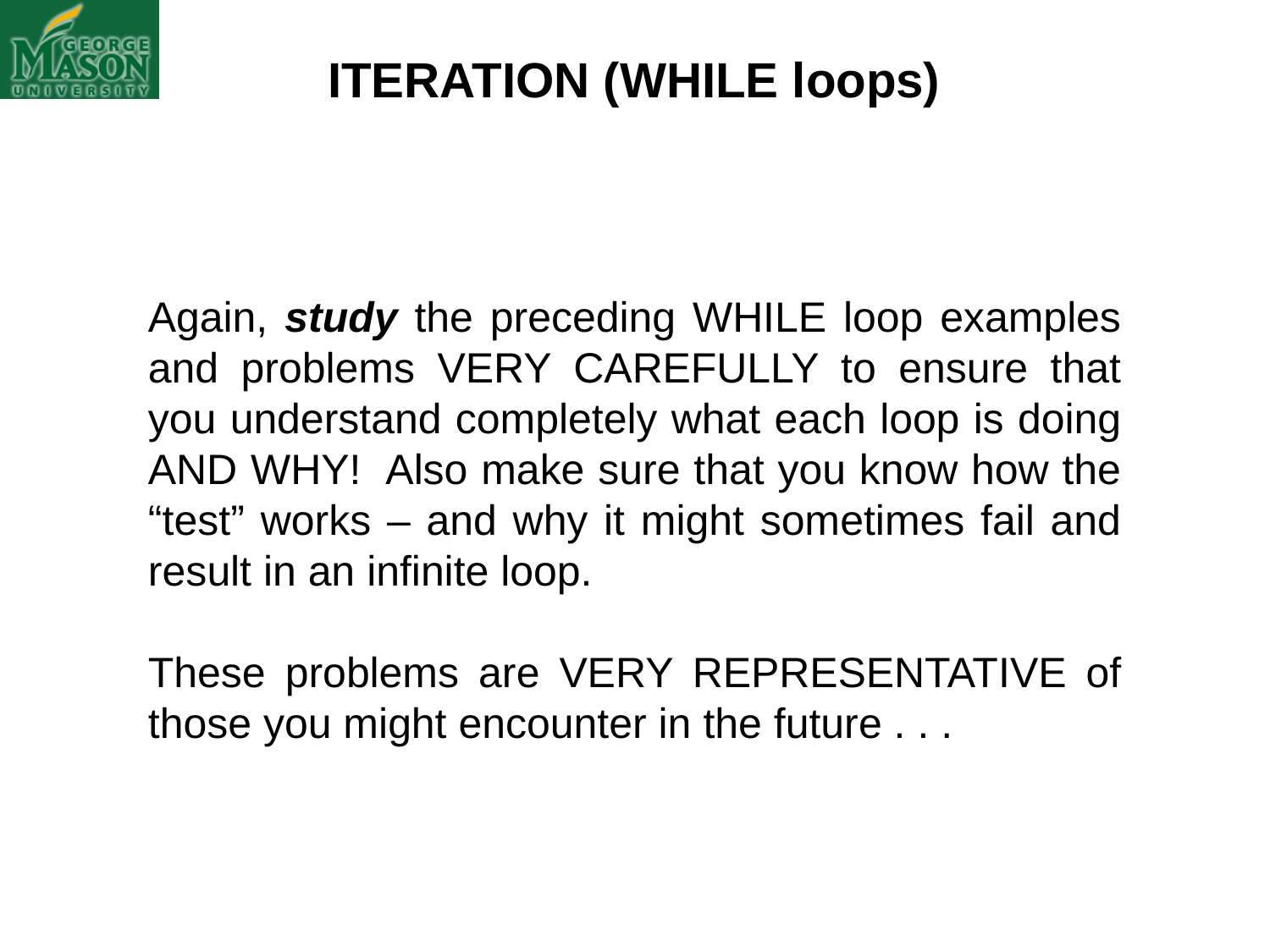

ITERATION (WHILE loops)
Again, study the preceding WHILE loop examples and problems VERY CAREFULLY to ensure that you understand completely what each loop is doing AND WHY!  Also make sure that you know how the “test” works – and why it might sometimes fail and result in an infinite loop.

These problems are VERY REPRESENTATIVE of those you might encounter in the future . . .